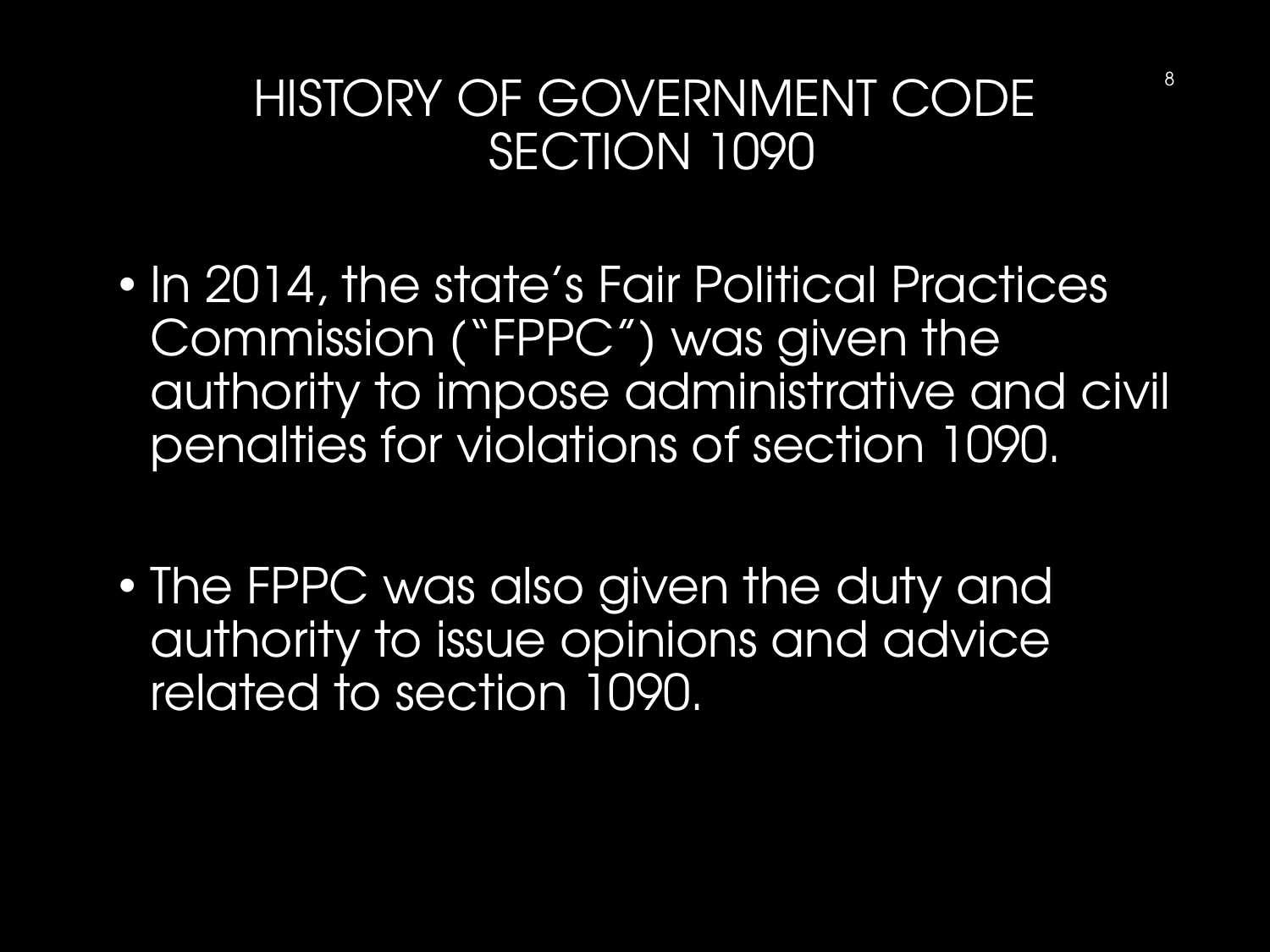

# History of Government Code Section 1090
8
In 2014, the state’s Fair Political Practices Commission (“FPPC”) was given the authority to impose administrative and civil penalties for violations of section 1090.

The FPPC was also given the duty and authority to issue opinions and advice related to section 1090.